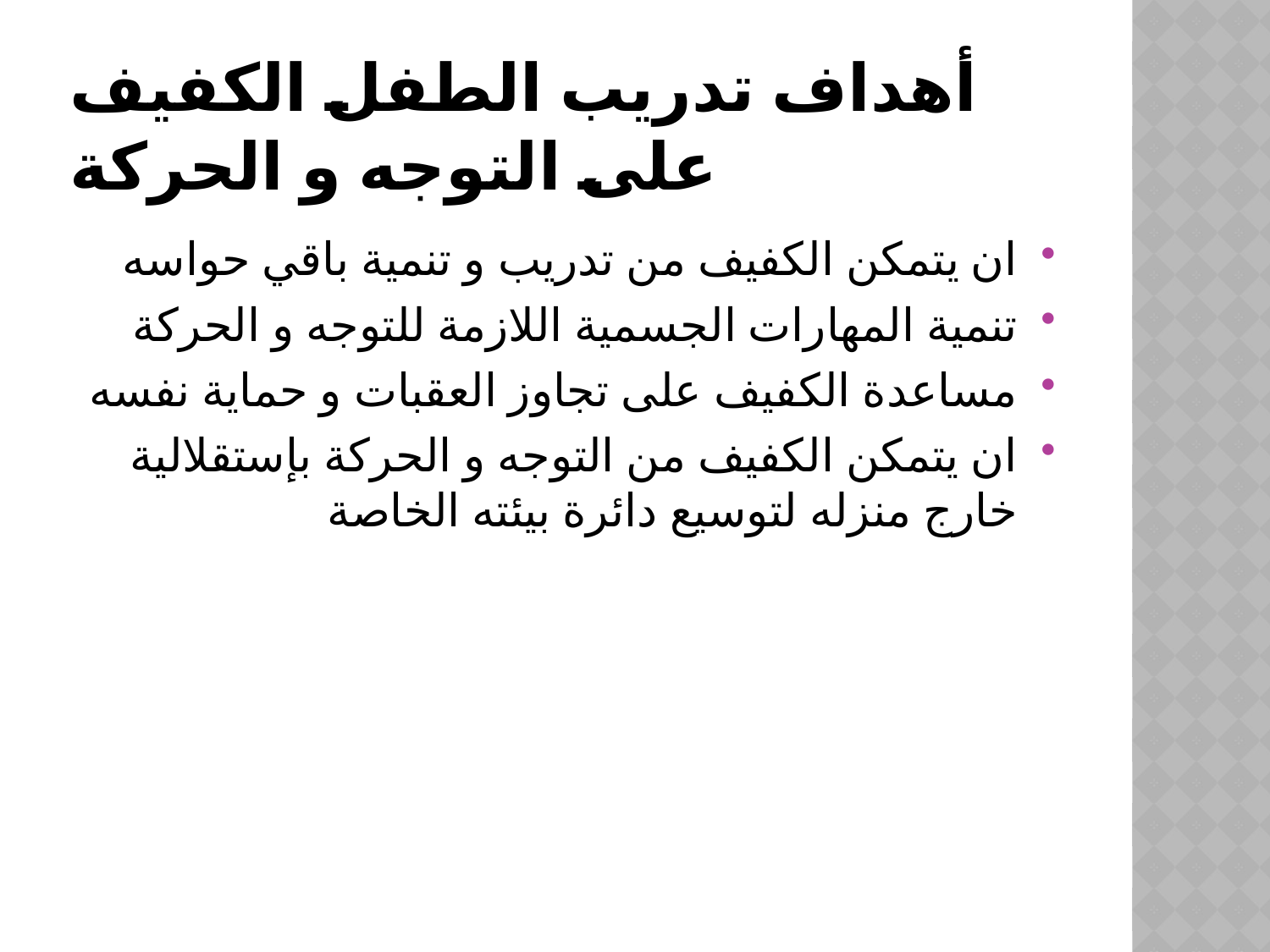

# أهداف تدريب الطفل الكفيف على التوجه و الحركة
ان يتمكن الكفيف من تدريب و تنمية باقي حواسه
تنمية المهارات الجسمية اللازمة للتوجه و الحركة
مساعدة الكفيف على تجاوز العقبات و حماية نفسه
ان يتمكن الكفيف من التوجه و الحركة بإستقلالية خارج منزله لتوسيع دائرة بيئته الخاصة